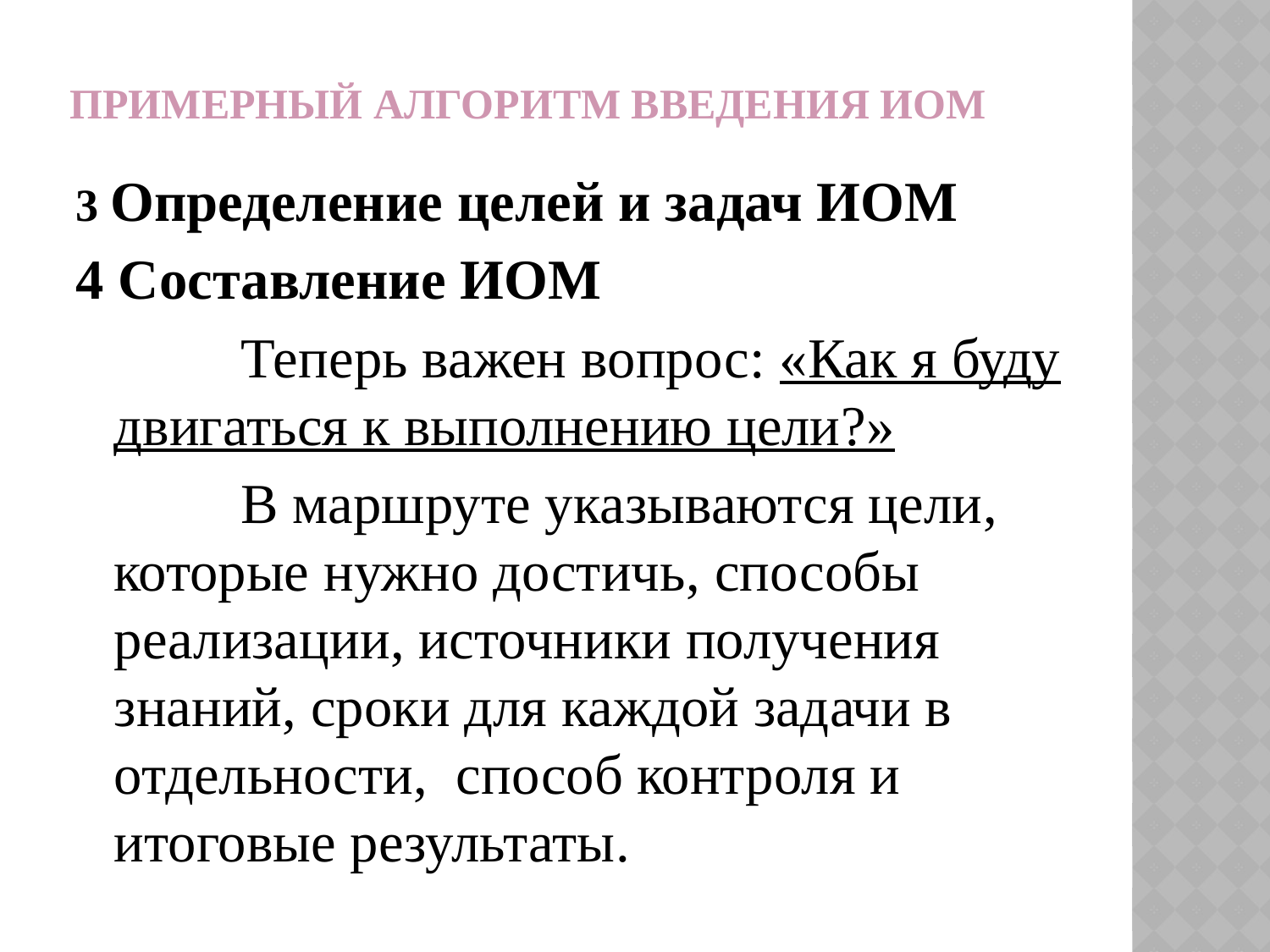

# Примерный алгоритм введения ИОМ
3 Определение целей и задач ИОМ
4 Составление ИОМ
		Теперь важен вопрос: «Как я буду двигаться к выполнению цели?»
		В маршруте указываются цели, которые нужно достичь, способы реализации, источники получения знаний, сроки для каждой задачи в отдельности,  способ контроля и итоговые результаты.